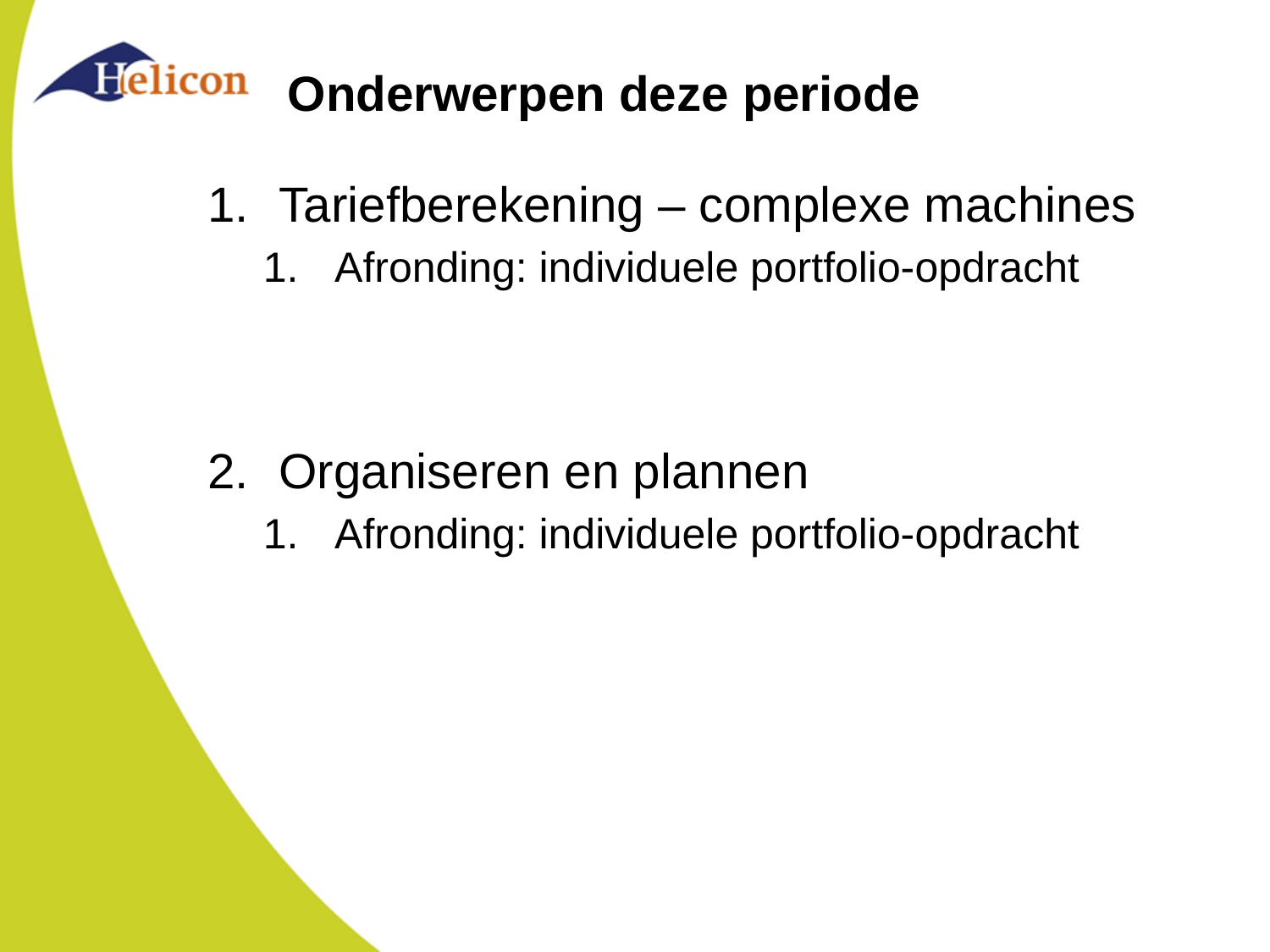

# Onderwerpen deze periode
Tariefberekening – complexe machines
Afronding: individuele portfolio-opdracht

Organiseren en plannen
Afronding: individuele portfolio-opdracht